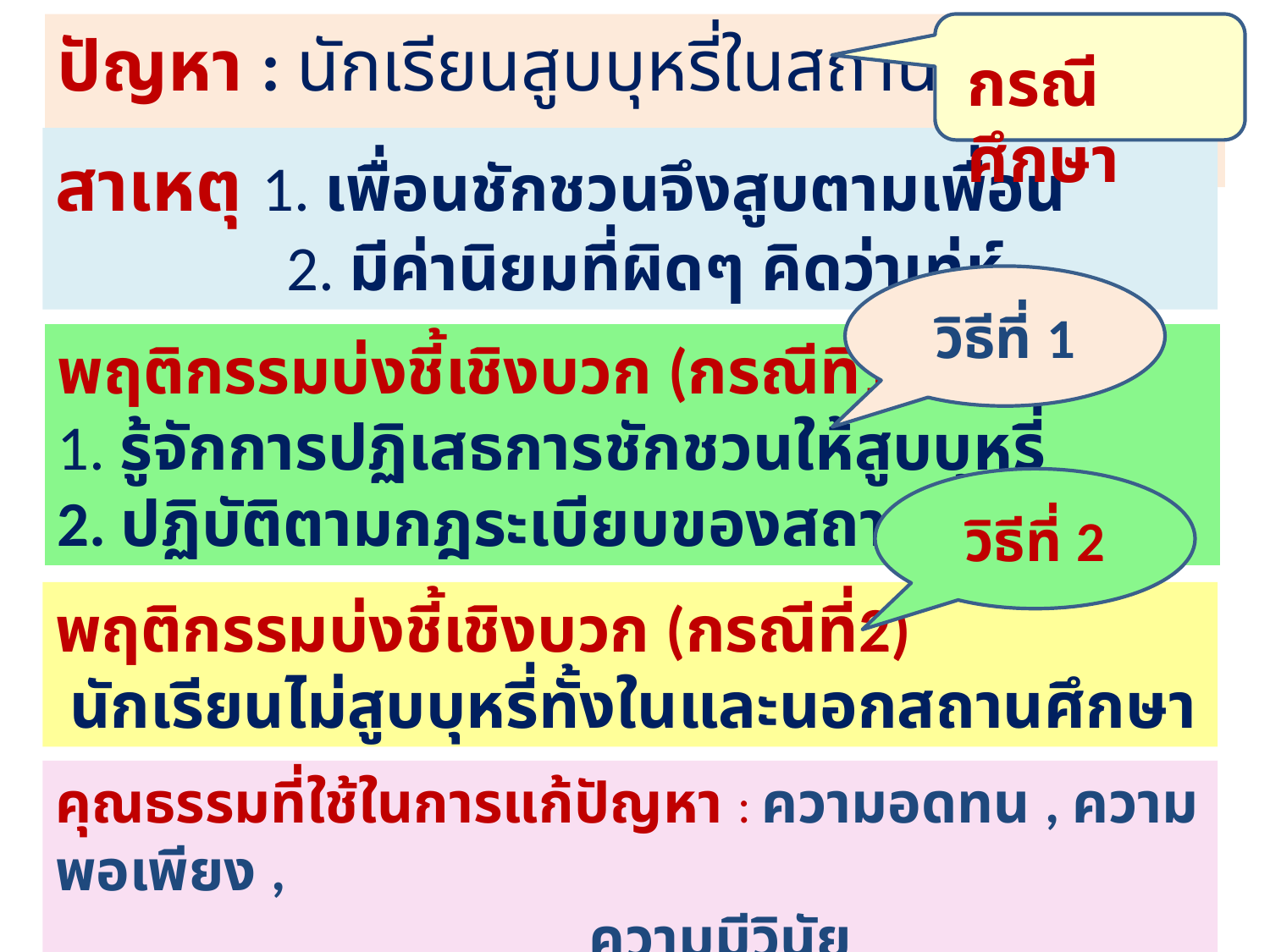

ปัญหา : นักเรียนสูบบุหรี่ในสถานศึกษา

กรณีศึกษา
สาเหตุ 1. เพื่อนชักชวนจึงสูบตามเพื่อน
              2. มีค่านิยมที่ผิดๆ คิดว่าเท่ห์
วิธีที่ 1
พฤติกรรมบ่งชี้เชิงบวก (กรณีที่1)
1. รู้จักการปฏิเสธการชักชวนให้สูบบุหรี่
2. ปฏิบัติตามกฎระเบียบของสถานศึกษา
วิธีที่ 2
พฤติกรรมบ่งชี้เชิงบวก (กรณีที่2)
 นักเรียนไม่สูบบุหรี่ทั้งในและนอกสถานศึกษา
คุณธรรมที่ใช้ในการแก้ปัญหา : ความอดทน , ความพอเพียง ,
				  ความมีวินัย